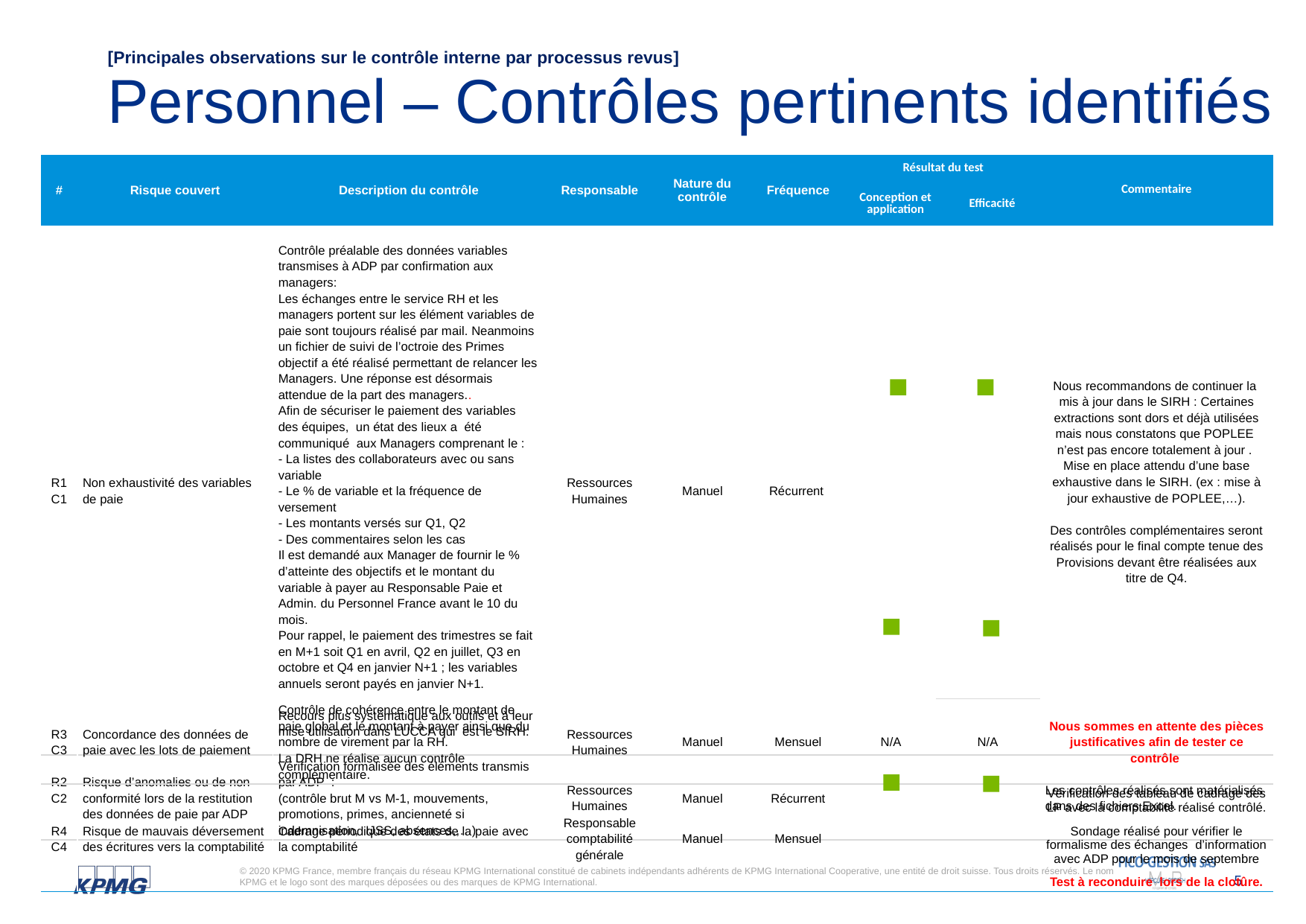

[Principales observations sur le contrôle interne par processus revus]
Personnel – Contrôles pertinents identifiés
| # | Risque couvert | Description du contrôle | Responsable | Nature du contrôle | Fréquence | Résultat du test |  | Commentaire |
| --- | --- | --- | --- | --- | --- | --- | --- | --- |
|  |  |  |  |  |  | Conception et application | Efficacité |  |
| R1 C1 | Non exhaustivité des variables de paie | Contrôle préalable des données variables transmises à ADP par confirmation aux managers: Les échanges entre le service RH et les managers portent sur les élément variables de paie sont toujours réalisé par mail. Neanmoins un fichier de suivi de l’octroie des Primes objectif a été réalisé permettant de relancer les Managers. Une réponse est désormais attendue de la part des managers.. Afin de sécuriser le paiement des variables des équipes, un état des lieux a été communiqué aux Managers comprenant le : - La listes des collaborateurs avec ou sans variable - Le % de variable et la fréquence de versement - Les montants versés sur Q1, Q2 - Des commentaires selon les cas Il est demandé aux Manager de fournir le % d’atteinte des objectifs et le montant du variable à payer au Responsable Paie et Admin. du Personnel France avant le 10 du mois. Pour rappel, le paiement des trimestres se fait en M+1 soit Q1 en avril, Q2 en juillet, Q3 en octobre et Q4 en janvier N+1 ; les variables annuels seront payés en janvier N+1. Recours plus systématique aux outils et à leur mise utilisation dans LUCCA qui est le SIRH. | Ressources Humaines | Manuel | Récurrent |  |  | Nous recommandons de continuer la mis à jour dans le SIRH : Certaines extractions sont dors et déjà utilisées mais nous constatons que POPLEE n’est pas encore totalement à jour . Mise en place attendu d’une base exhaustive dans le SIRH. (ex : mise à jour exhaustive de POPLEE,…). Des contrôles complémentaires seront réalisés pour le final compte tenue des Provisions devant être réalisées aux titre de Q4. |
| R2 C2 | Risque d’anomalies ou de non conformité lors de la restitution des données de paie par ADP | Vérification formalisée des éléments transmis par ADP : (contrôle brut M vs M-1, mouvements, promotions, primes, ancienneté si indemnisation, IJSS, absences,,…) | Ressources Humaines | Manuel | Récurrent |  |  | Les contrôles réalisés sont matérialisés dans des fichiers Excel. |

| R3 C3 | Concordance des données de paie avec les lots de paiement | Contrôle de cohérence entre le montant de paie global et le montant à payer ainsi que du nombre de virement par la RH. La DRH ne réalise aucun contrôle complémentaire. | Ressources Humaines | Manuel | Mensuel | N/A | N/A | Nous sommes en attente des pièces justificatives afin de tester ce contrôle |
| --- | --- | --- | --- | --- | --- | --- | --- | --- |
| R4 C4 | Risque de mauvais déversement des écritures vers la comptabilité | Cadrage périodique des états de la paie avec la comptabilité | Responsable comptabilité générale | Manuel | Mensuel |  |  | Vérification des tableau de cadrage des LP avec la comptabilité réalisé contrôlé. Sondage réalisé pour vérifier le formalisme des échanges d’information avec ADP pour le mois de septembre Test à reconduire lors de la clotûre. |